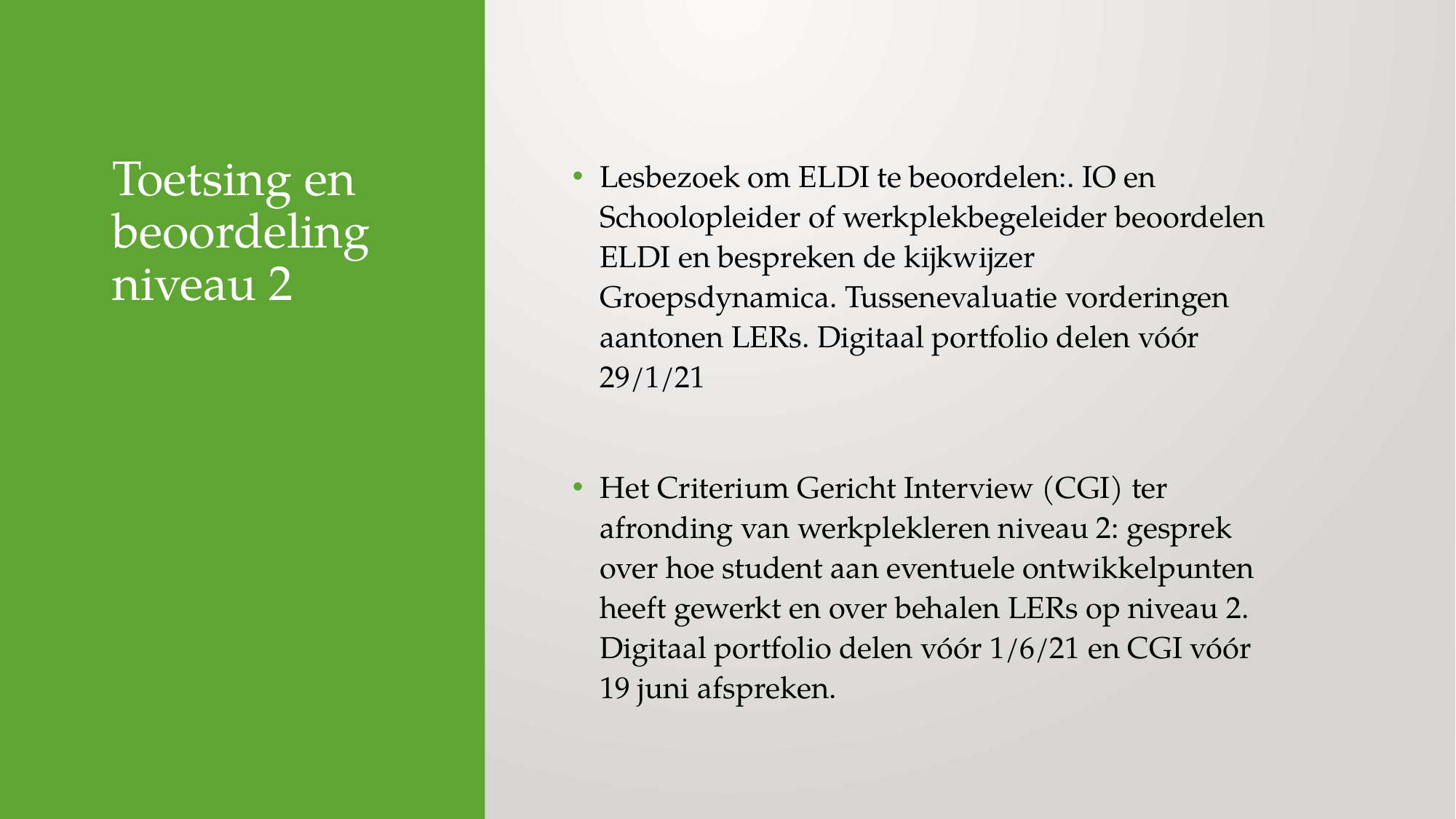

# Toetsing en beoordeling niveau 2
Lesbezoek om ELDI te beoordelen:. IO en Schoolopleider of werkplekbegeleider beoordelen ELDI en bespreken de kijkwijzer Groepsdynamica. Tussenevaluatie vorderingen aantonen LERs. Digitaal portfolio delen vóór 29/1/21

Het Criterium Gericht Interview (CGI) ter afronding van werkplekleren niveau 2: gesprek over hoe student aan eventuele ontwikkelpunten heeft gewerkt en over behalen LERs op niveau 2. Digitaal portfolio delen vóór 1/6/21 en CGI vóór 19 juni afspreken.